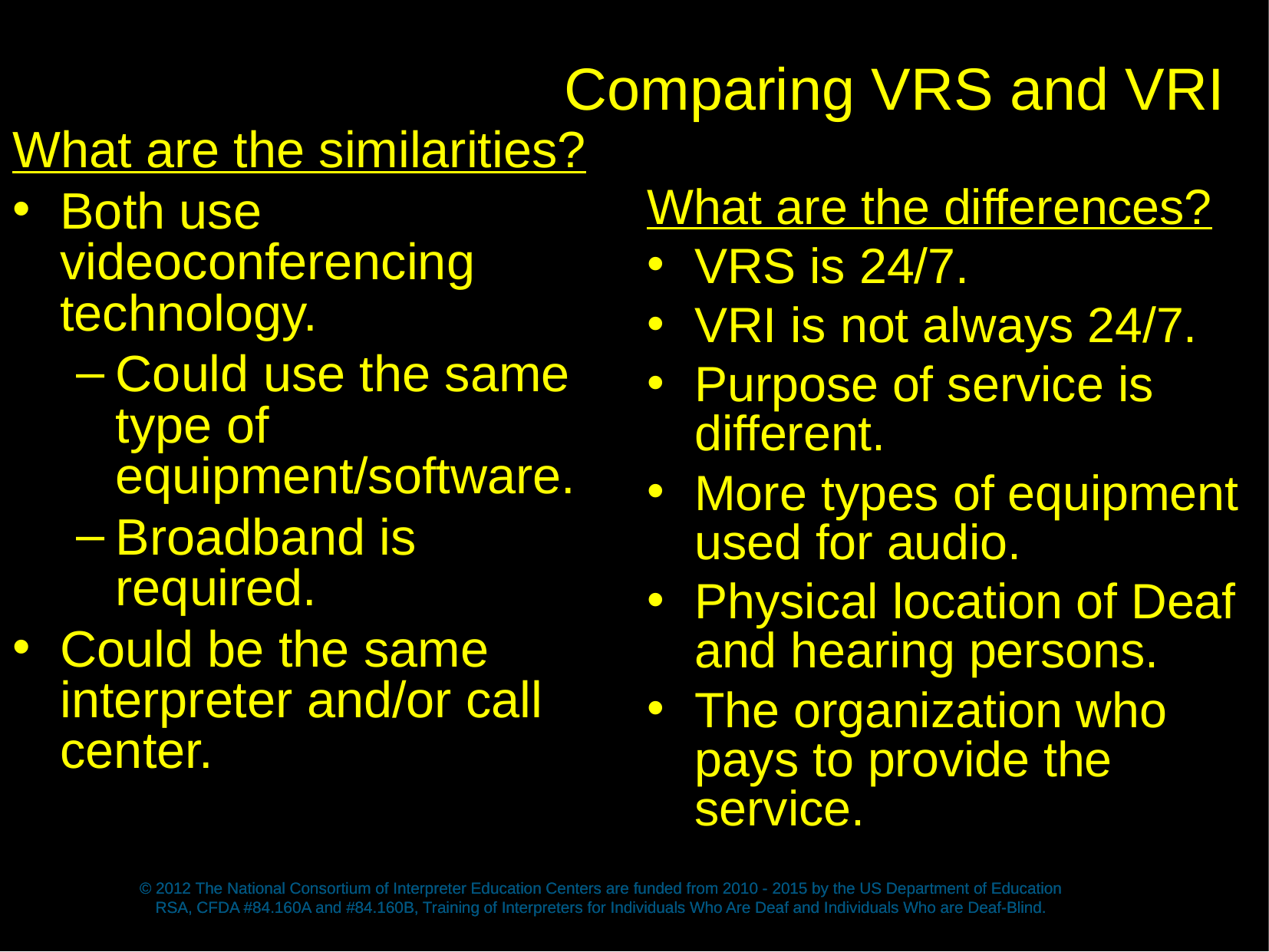

# Comparing VRS and VRI
What are the similarities?
Both use videoconferencing technology.
Could use the same type of equipment/software.
Broadband is required.
Could be the same interpreter and/or call center.
What are the differences?
VRS is 24/7.
VRI is not always 24/7.
Purpose of service is different.
More types of equipment used for audio.
Physical location of Deaf and hearing persons.
The organization who pays to provide the service.